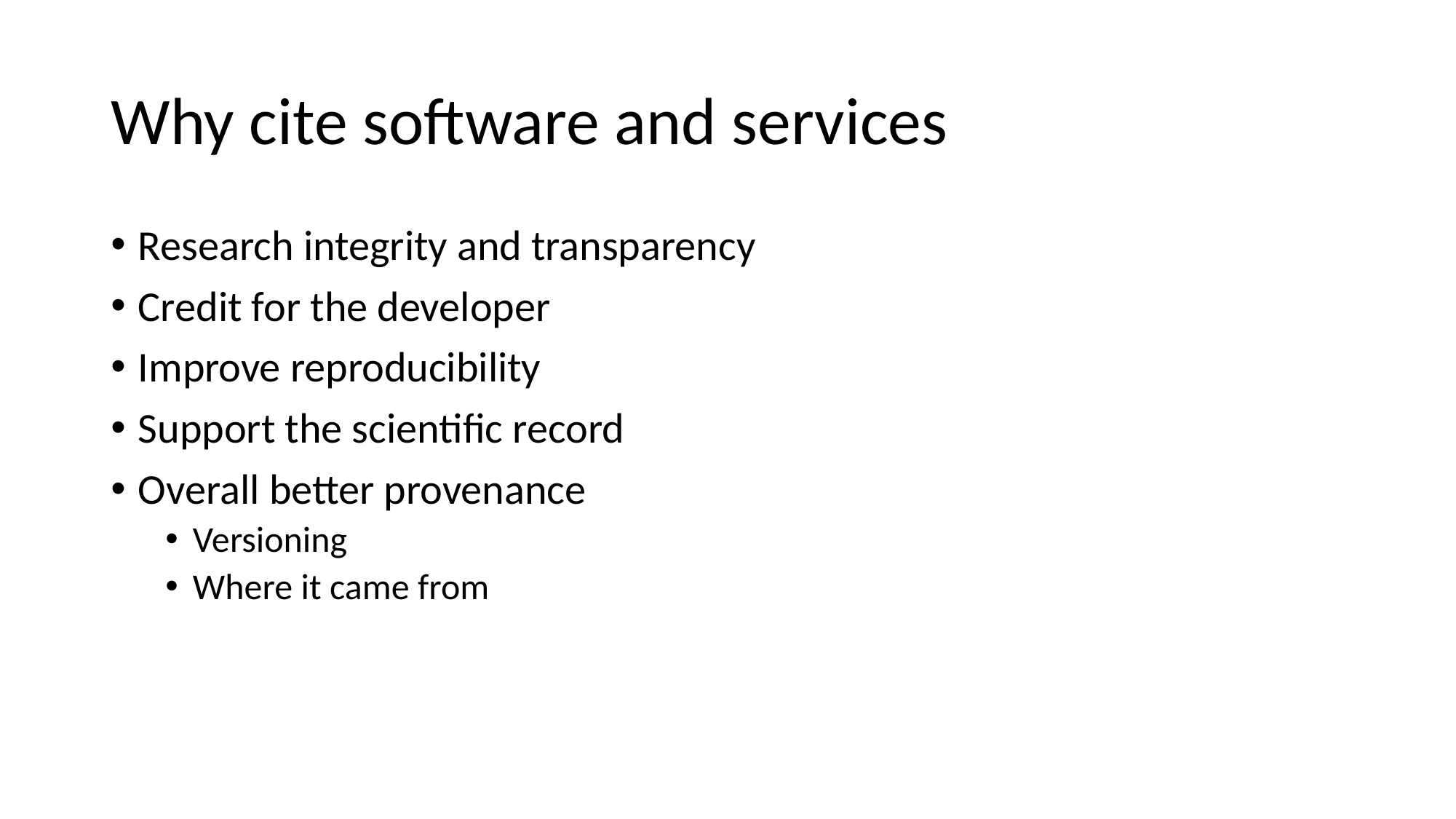

# Why cite software and services
Research integrity and transparency
Credit for the developer
Improve reproducibility
Support the scientific record
Overall better provenance
Versioning
Where it came from